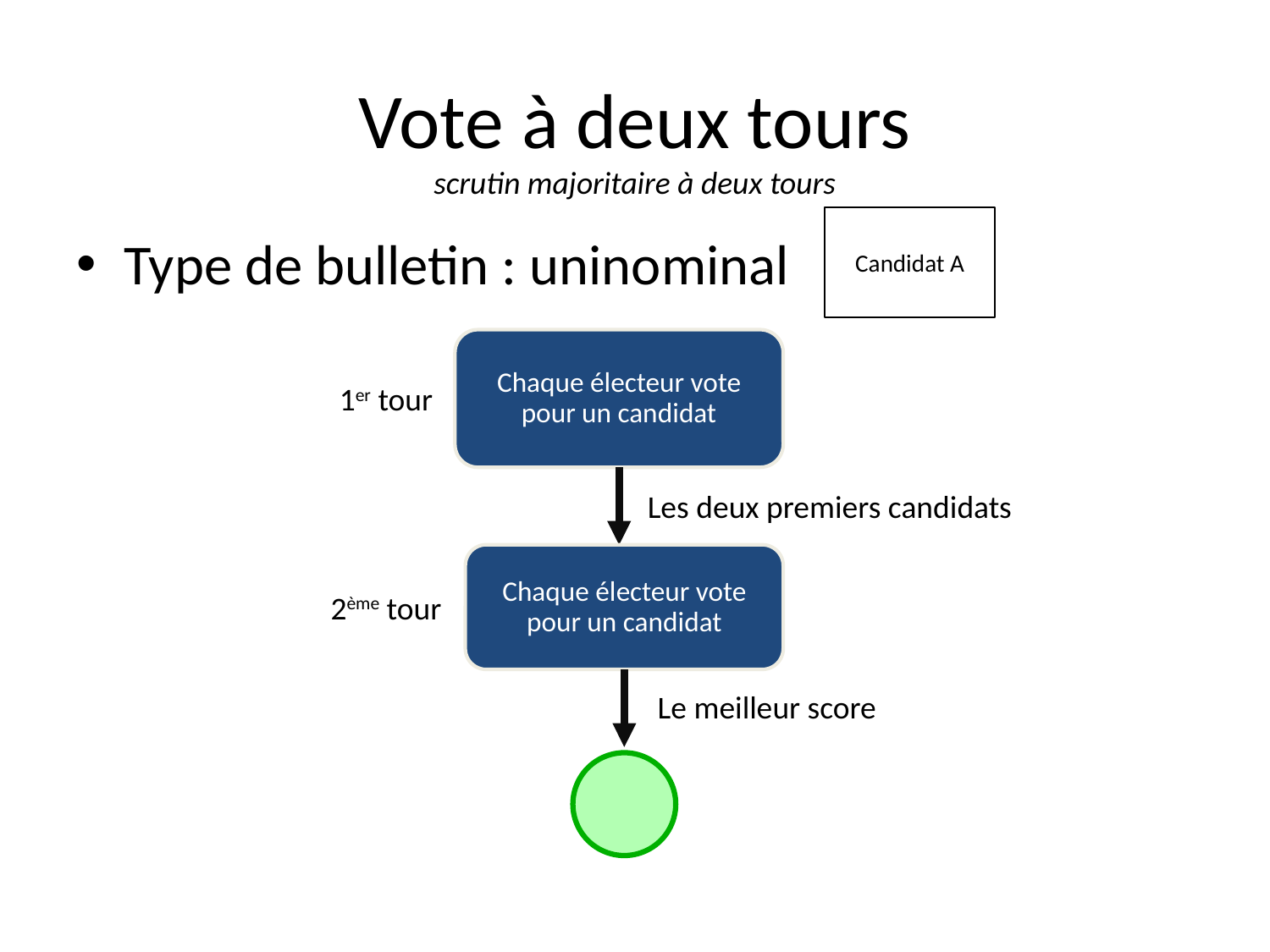

# Vote à deux tours
scrutin majoritaire à deux tours
Candidat A
Type de bulletin : uninominal

Chaque électeur vote pour un candidat
1er tour
Les deux premiers candidats

Chaque électeur vote pour un candidat
2ème tour
Le meilleur score